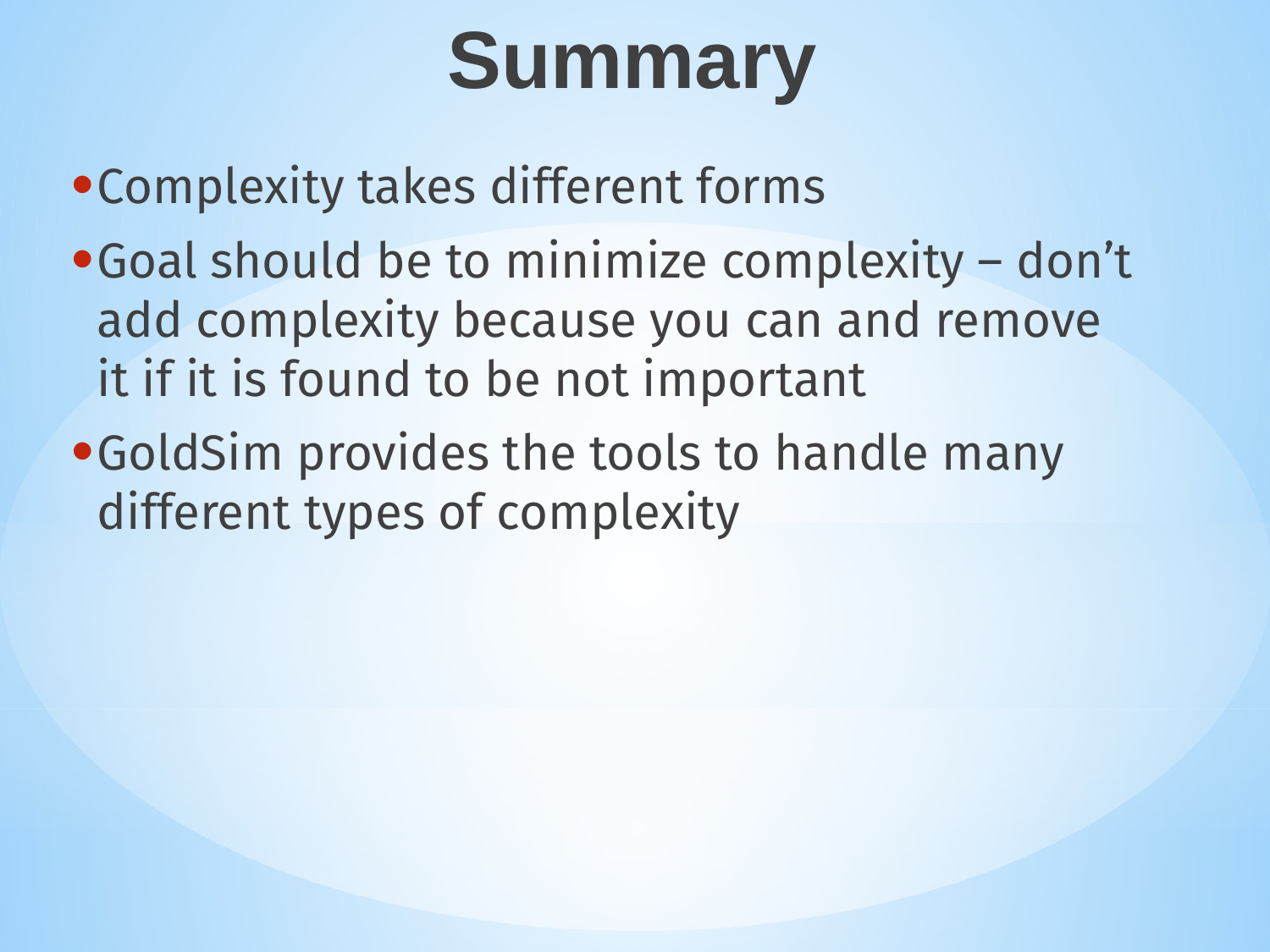

Summary
Complexity takes different forms
Goal should be to minimize complexity – don’t add complexity because you can and remove it if it is found to be not important
GoldSim provides the tools to handle many different types of complexity